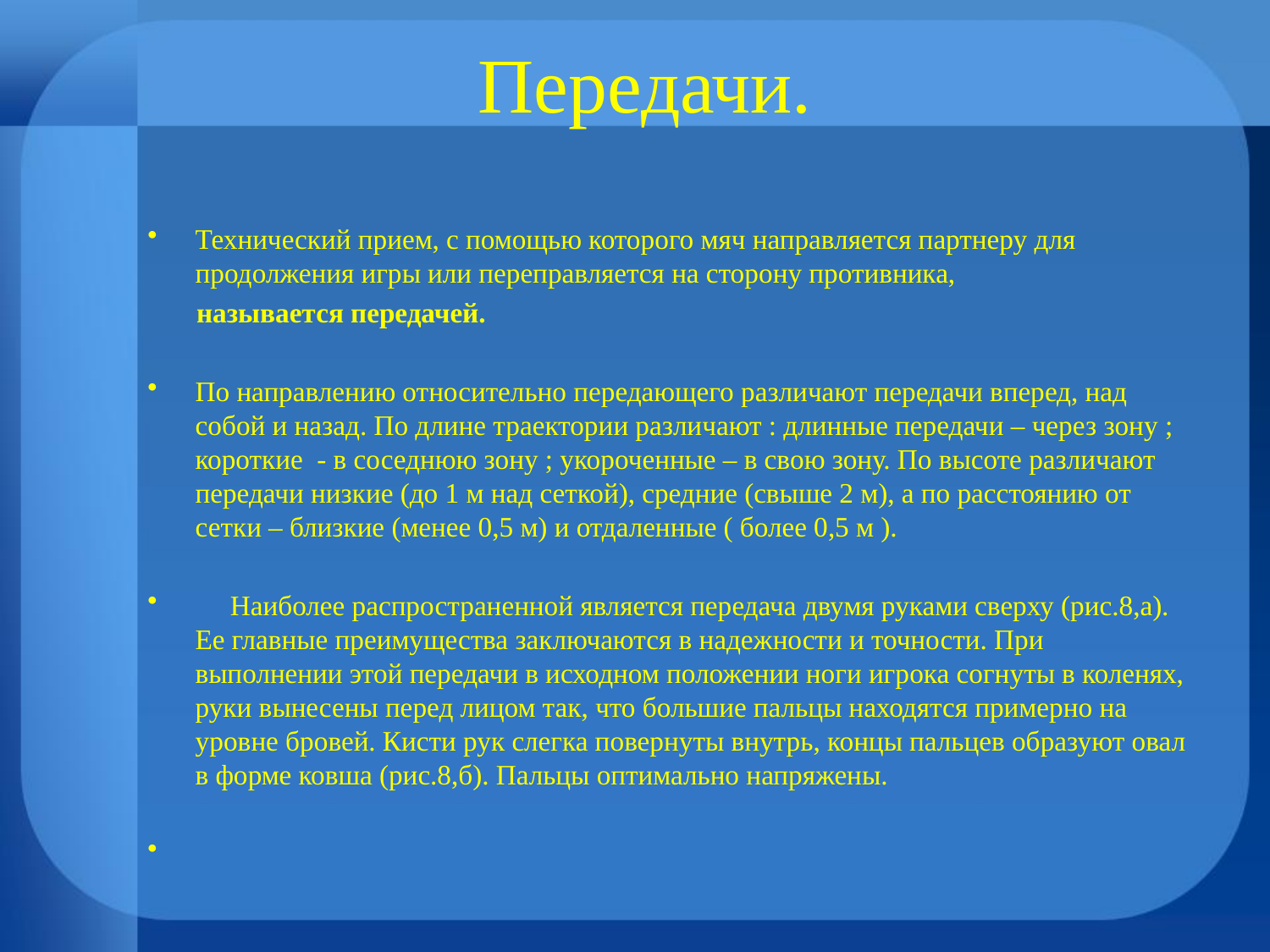

# Передачи.

Технический прием, с помощью которого мяч направляется партнеру для продолжения игры или переправляется на сторону противника,
       называется передачей.

По направлению относительно передающего различают передачи вперед, над собой и назад. По длине траектории различают : длинные передачи – через зону ; короткие  - в соседнюю зону ; укороченные – в свою зону. По высоте различают передачи низкие (до 1 м над сеткой), средние (свыше 2 м), а по расстоянию от сетки – близкие (менее 0,5 м) и отдаленные ( более 0,5 м ).

     Наиболее распространенной является передача двумя руками сверху (рис.8,а). Ее главные преимущества заключаются в надежности и точности. При выполнении этой передачи в исходном положении ноги игрока согнуты в коленях, руки вынесены перед лицом так, что большие пальцы находятся примерно на уровне бровей. Кисти рук слегка повернуты внутрь, концы пальцев образуют овал в форме ковша (рис.8,б). Пальцы оптимально напряжены.